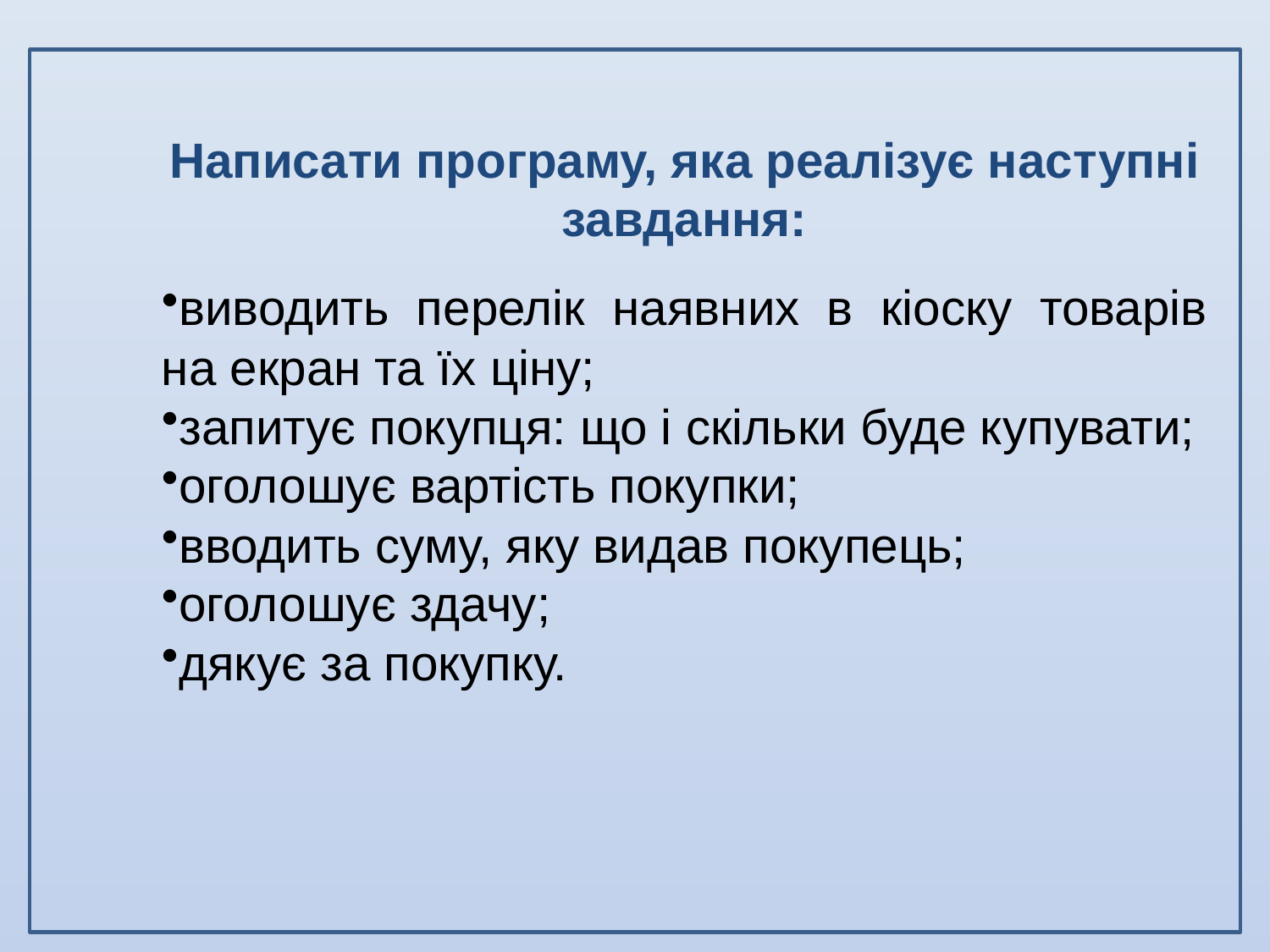

Написати програму, яка реалізує наступні завдання:

виводить перелік наявних в кіоску товарів на екран та їх ціну;
запитує покупця: що і скільки буде купувати;
оголошує вартість покупки;
вводить суму, яку видав покупець;
оголошує здачу;
дякує за покупку.